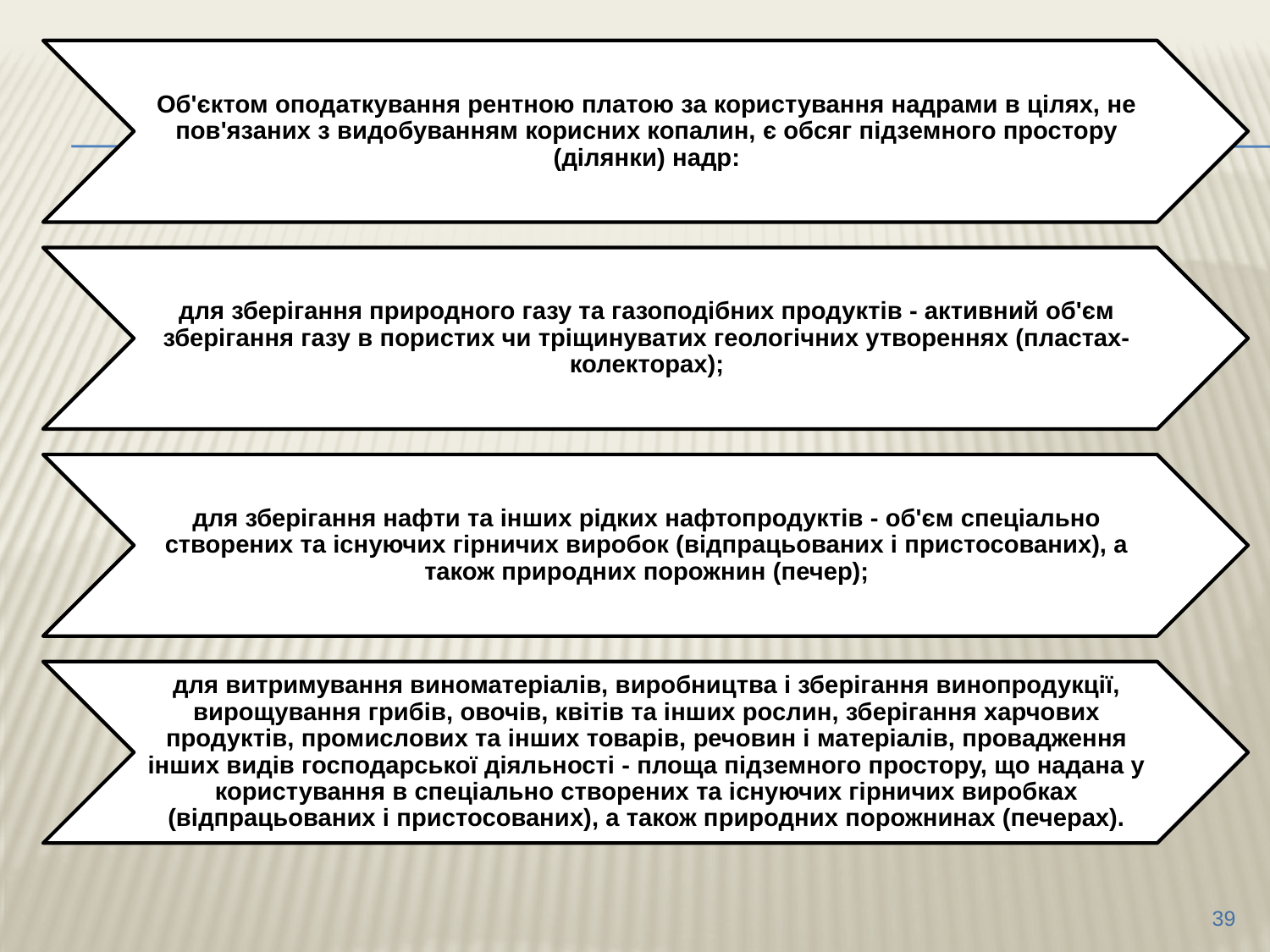

Об'єктом оподаткування рентною платою за користування надрами в цілях, не пов'язаних з видобуванням корисних копалин, є обсяг підземного простору (ділянки) надр:
для зберігання природного газу та газоподібних продуктів - активний об'єм зберігання газу в пористих чи тріщинуватих геологічних утвореннях (пластах-колекторах);
для зберігання нафти та інших рідких нафтопродуктів - об'єм спеціально створених та існуючих гірничих виробок (відпрацьованих і пристосованих), а також природних порожнин (печер);
для витримування виноматеріалів, виробництва і зберігання винопродукції, вирощування грибів, овочів, квітів та інших рослин, зберігання харчових продуктів, промислових та інших товарів, речовин і матеріалів, провадження інших видів господарської діяльності - площа підземного простору, що надана у користування в спеціально створених та існуючих гірничих виробках (відпрацьованих і пристосованих), а також природних порожнинах (печерах).
39